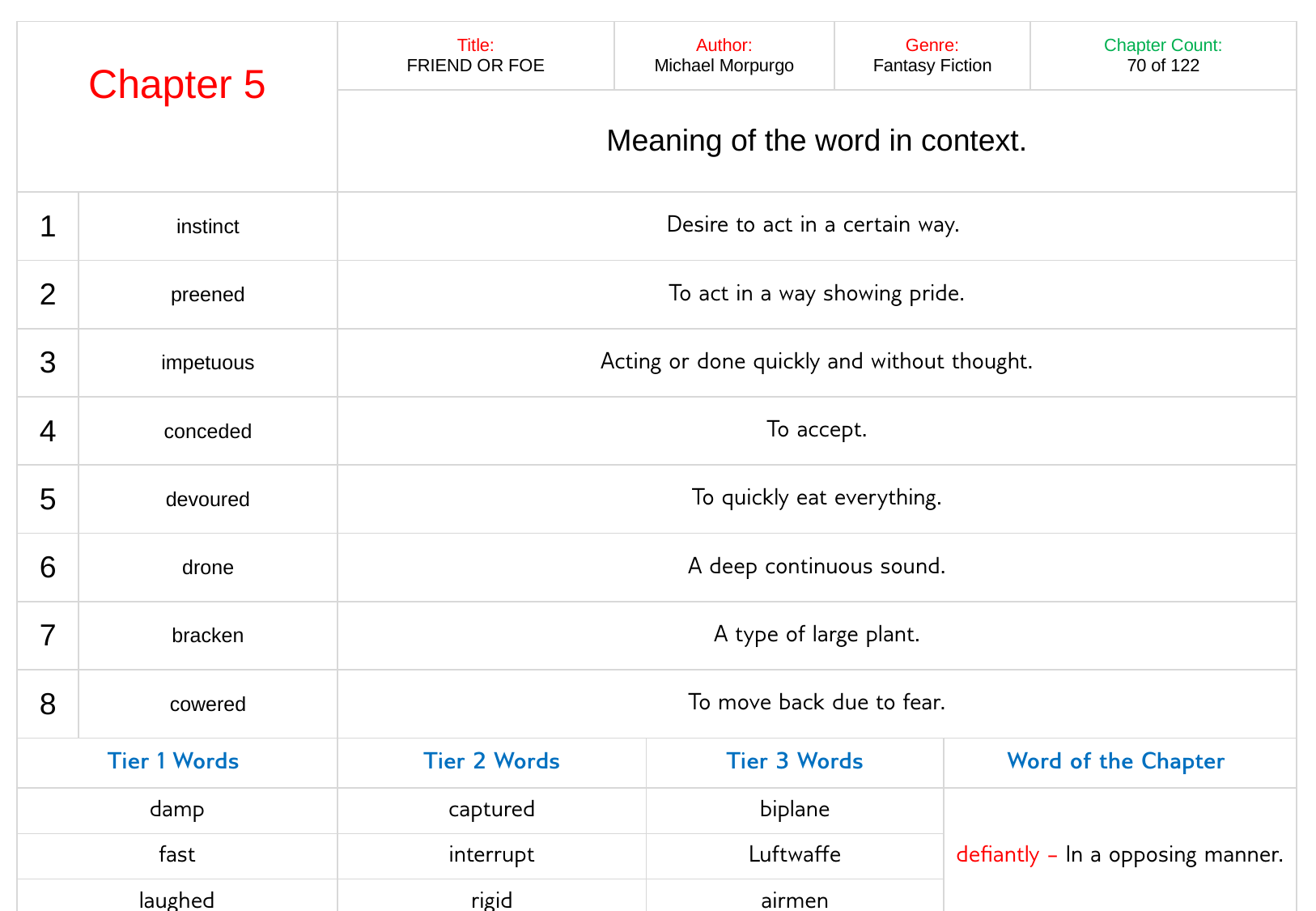

| Chapter 5 |  | Title: FRIEND OR FOE | Author: Michael Morpurgo |  | Genre: Fantasy Fiction |  | Chapter Count: 70 of 122 |
| --- | --- | --- | --- | --- | --- | --- | --- |
|  |  | Meaning of the word in context. |  |  |  |  |  |
| 1 | instinct | Desire to act in a certain way. |  |  |  |  |  |
| 2 | preened | To act in a way showing pride. |  |  |  |  |  |
| 3 | impetuous | Acting or done quickly and without thought. |  |  |  |  |  |
| 4 | conceded | To accept. |  |  |  |  |  |
| 5 | devoured | To quickly eat everything. |  |  |  |  |  |
| 6 | drone | A deep continuous sound. |  |  |  |  |  |
| 7 | bracken | A type of large plant. |  |  |  |  |  |
| 8 | cowered | To move back due to fear. |  |  |  |  |  |
| Tier 1 Words |  | Tier 2 Words |  | Tier 3 Words |  | Word of the Chapter |  |
| damp |  | captured |  | biplane |  | defiantly – In a opposing manner. |  |
| fast |  | interrupt |  | Luftwaffe |  |  |  |
| laughed |  | rigid |  | airmen |  |  |  |